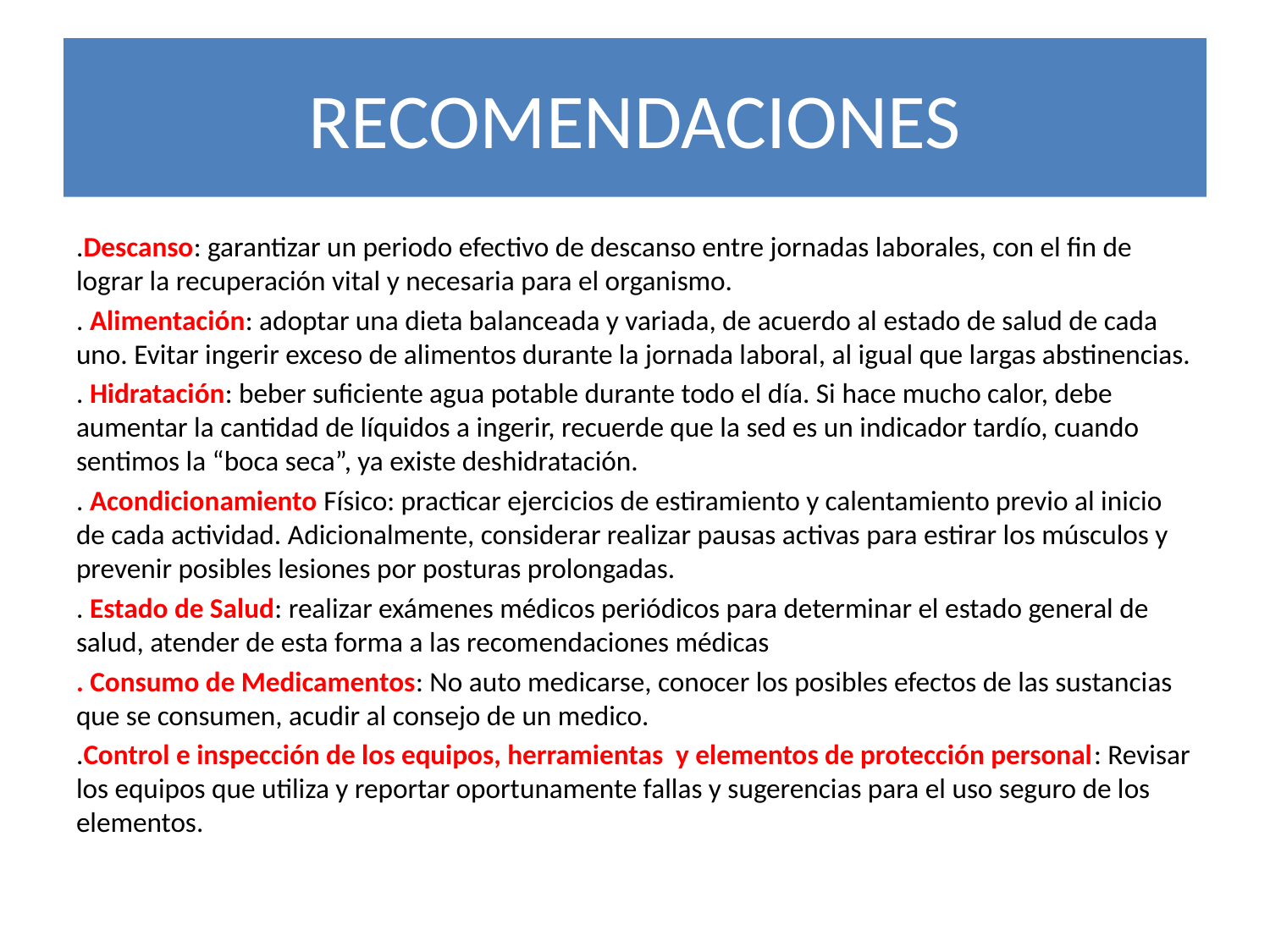

# RECOMENDACIONES
.Descanso: garantizar un periodo efectivo de descanso entre jornadas laborales, con el fin de lograr la recuperación vital y necesaria para el organismo.
. Alimentación: adoptar una dieta balanceada y variada, de acuerdo al estado de salud de cada uno. Evitar ingerir exceso de alimentos durante la jornada laboral, al igual que largas abstinencias.
. Hidratación: beber suficiente agua potable durante todo el día. Si hace mucho calor, debe aumentar la cantidad de líquidos a ingerir, recuerde que la sed es un indicador tardío, cuando sentimos la “boca seca”, ya existe deshidratación.
. Acondicionamiento Físico: practicar ejercicios de estiramiento y calentamiento previo al inicio de cada actividad. Adicionalmente, considerar realizar pausas activas para estirar los músculos y prevenir posibles lesiones por posturas prolongadas.
. Estado de Salud: realizar exámenes médicos periódicos para determinar el estado general de salud, atender de esta forma a las recomendaciones médicas
. Consumo de Medicamentos: No auto medicarse, conocer los posibles efectos de las sustancias que se consumen, acudir al consejo de un medico.
.Control e inspección de los equipos, herramientas  y elementos de protección personal: Revisar los equipos que utiliza y reportar oportunamente fallas y sugerencias para el uso seguro de los elementos.